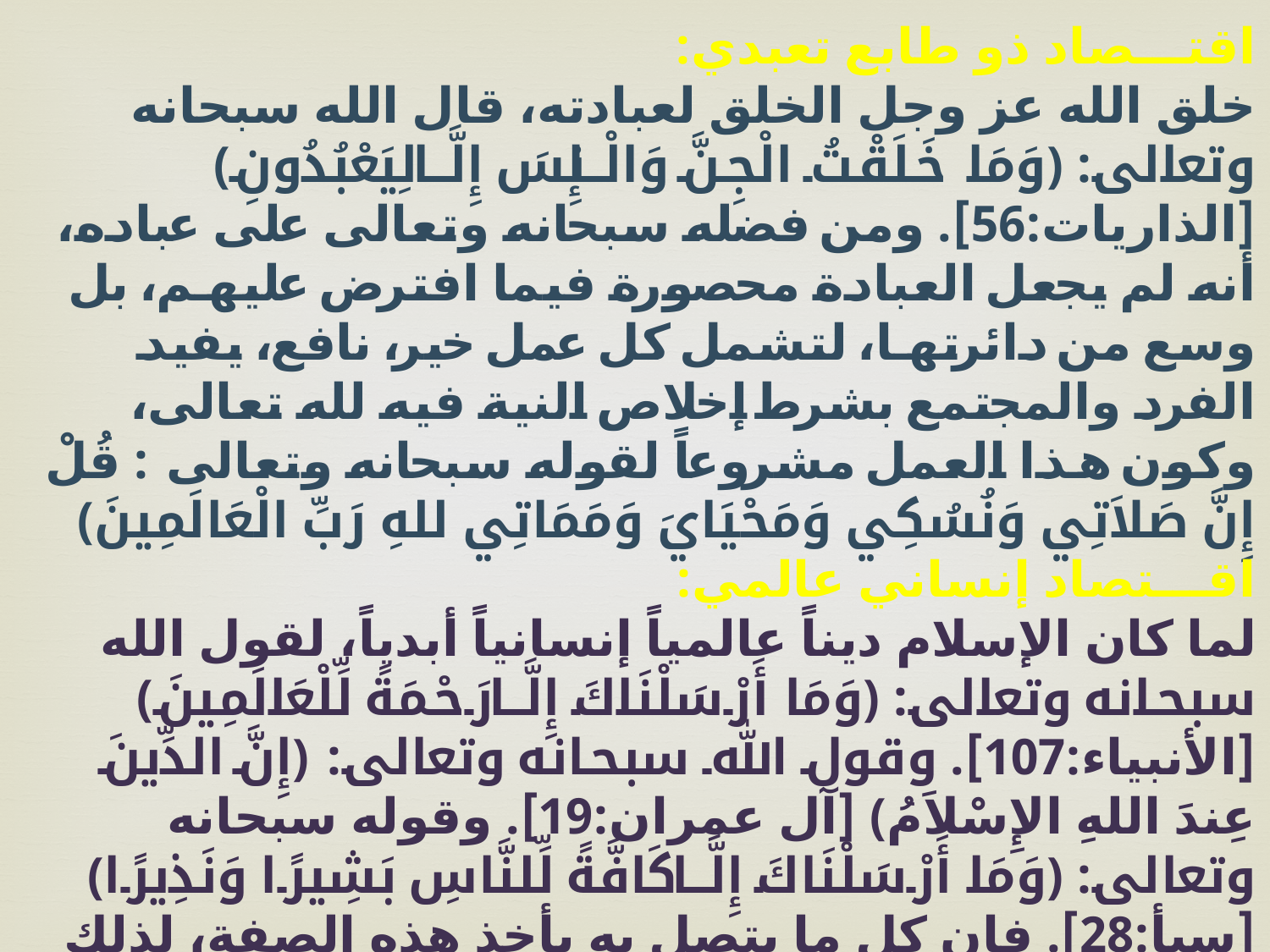

اقتـــصاد ذو طابع تعبدي:
خلق الله عز وجل الخلق لعبادته، قال الله سبحانه وتعالى: ﴿وَمَا خَلَقْتُ الْجِنَّ وَالْإِنسَ إِلَّا لِيَعْبُدُونِ﴾ [الذاريات:56]. ومن فضله سبحانه وتعالى على عباده، أنه لم يجعل العبادة محصورة فيما افترض عليهم، بل وسع من دائرتها، لتشمل كل عمل خير، نافع، يفيد الفرد والمجتمع بشرط إخلاص النية فيه لله تعالى، وكون هذا العمل مشروعاً لقوله سبحانه وتعالى: ﴿قُلْ إِنَّ صَلاَتِي وَنُسُكِي وَمَحْيَايَ وَمَمَاتِي للهِ رَبِّ الْعَالَمِينَ﴾
اقـــتصاد إنساني عالمي:
لما كان الإسلام ديناً عالمياً إنسانياً أبدياً، لقول الله سبحانه وتعالى: ﴿وَمَا أَرْسَلْنَاكَ إِلَّا رَحْمَةً لِّلْعَالَمِينَ﴾ [الأنبياء:107]. وقول الله سبحانه وتعالى: ﴿إِنَّ الدِّينَ عِندَ اللهِ الإِسْلاَمُ﴾ [آل عمران:19]. وقوله سبحانه وتعالى: ﴿وَمَا أَرْسَلْنَاكَ إِلَّا كَافَّةً لِّلنَّاسِ بَشِيرًا وَنَذِيرًا﴾ [سبأ:28]. فإن كل ما يتصل به يأخذ هذه الصفة، لذلك يكون الاقتصاد الإسلامي اقتصاداً إنسانياً عالمياً.
ومما يدل على إنسانية الاقتصاد الإسلامي وعالميته أنه لم يفرق في المعاملة بين فرد وآخر، أو بين شعب وآخر، أو بين أمة وأخرى، فالناس كلهم عباد الله.